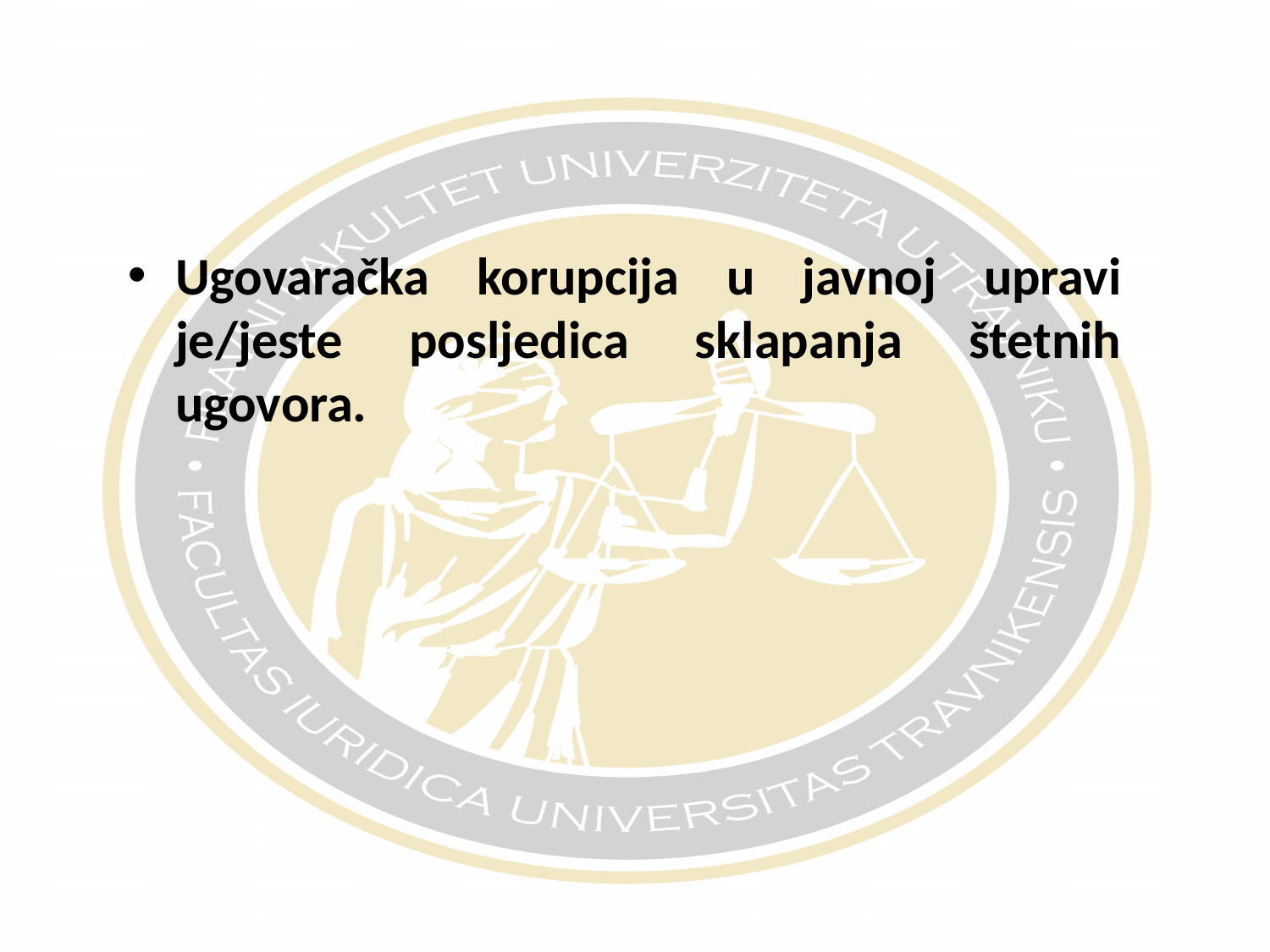

#
Ugovaračka korupcija u javnoj upravi je/jeste posljedica sklapanja štetnih ugovora.